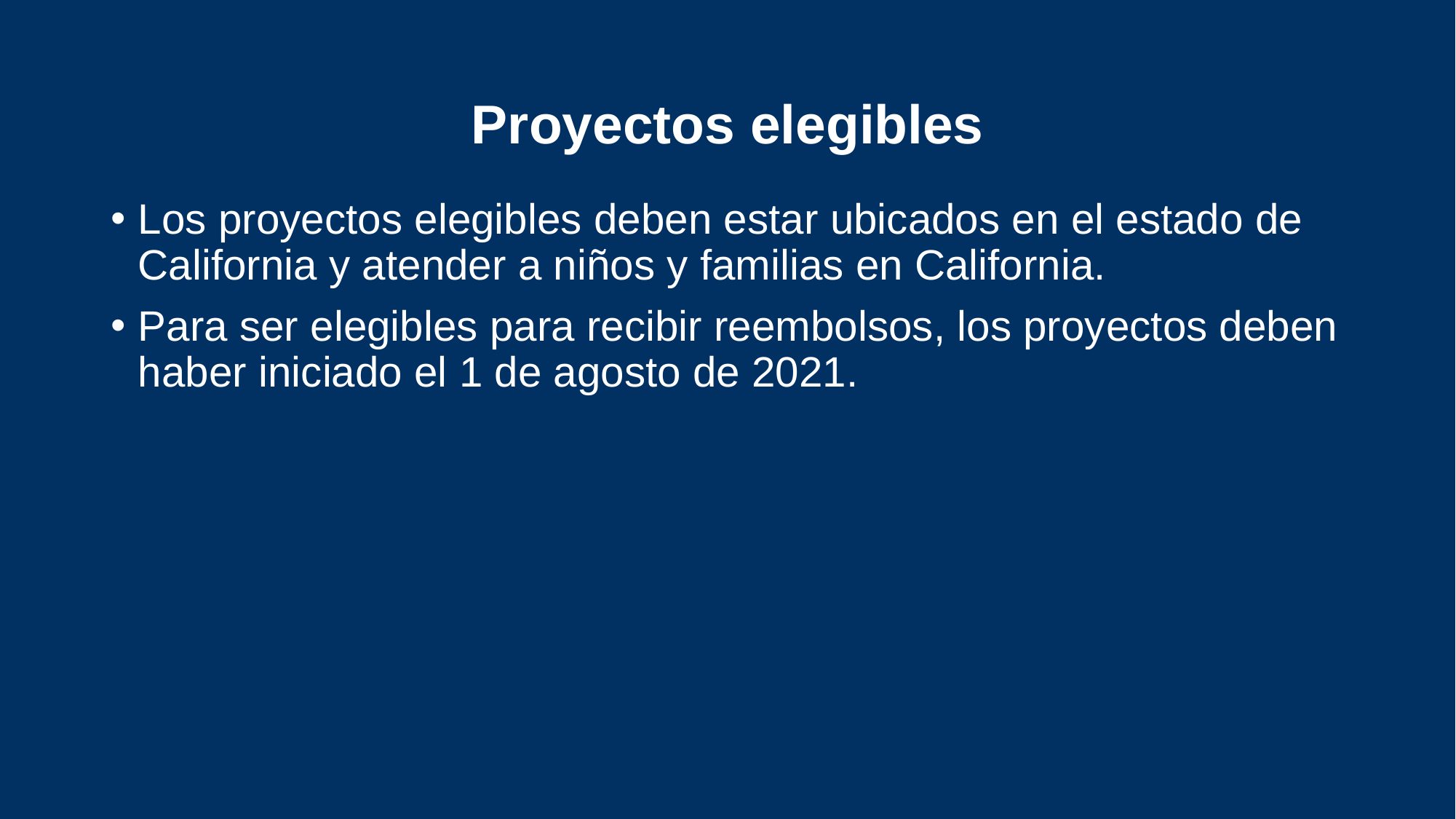

# Proyectos elegibles
Los proyectos elegibles deben estar ubicados en el estado de California y atender a niños y familias en California.
Para ser elegibles para recibir reembolsos, los proyectos deben haber iniciado el 1 de agosto de 2021.